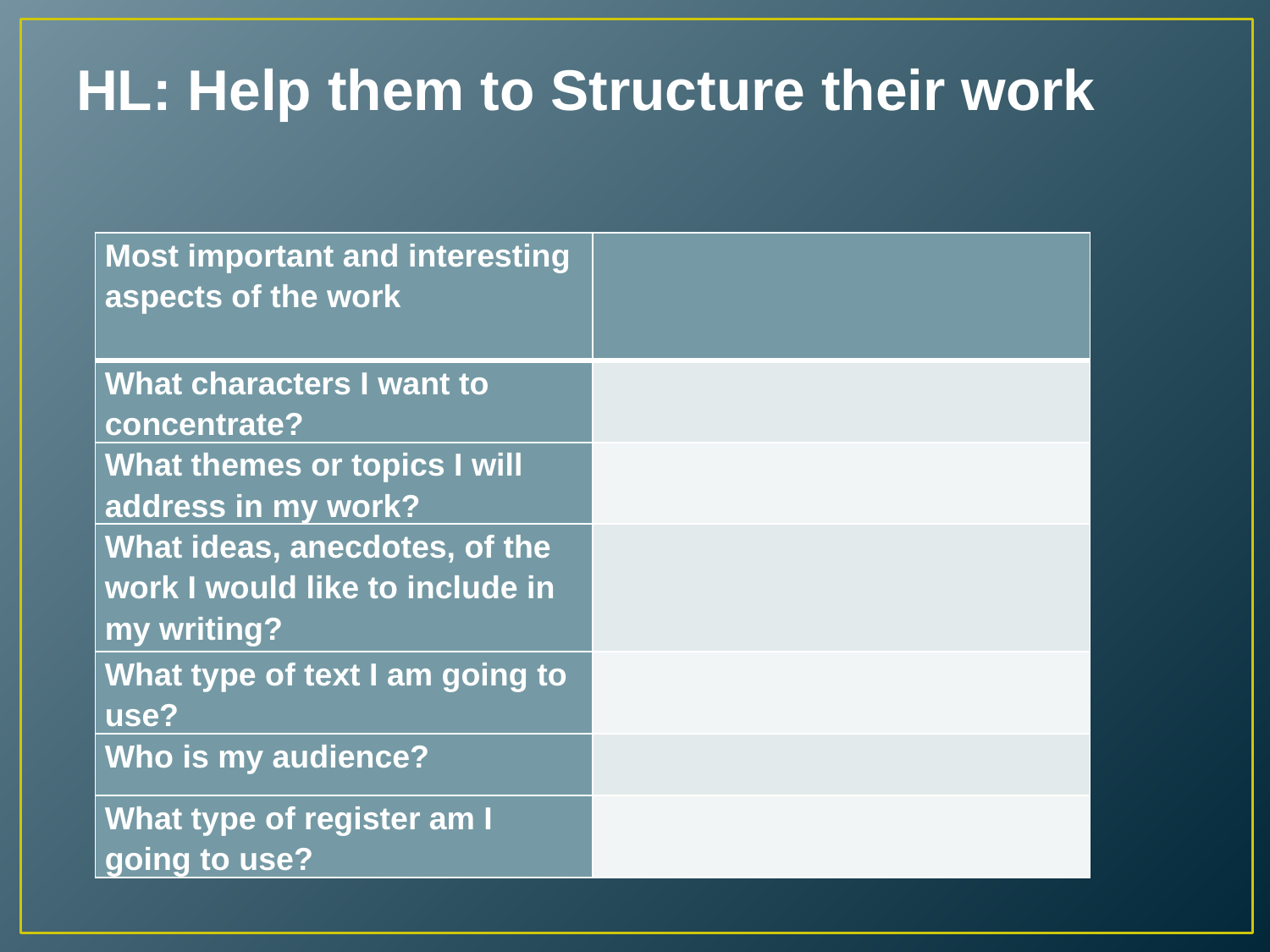

# HL: Help them to Structure their work
| Most important and interesting aspects of the work |  |
| --- | --- |
| What characters I want to concentrate? |  |
| What themes or topics I will address in my work? |  |
| What ideas, anecdotes, of the work I would like to include in my writing? |  |
| What type of text I am going to use? |  |
| Who is my audience? |  |
| What type of register am I going to use? |  |
Structure of the work